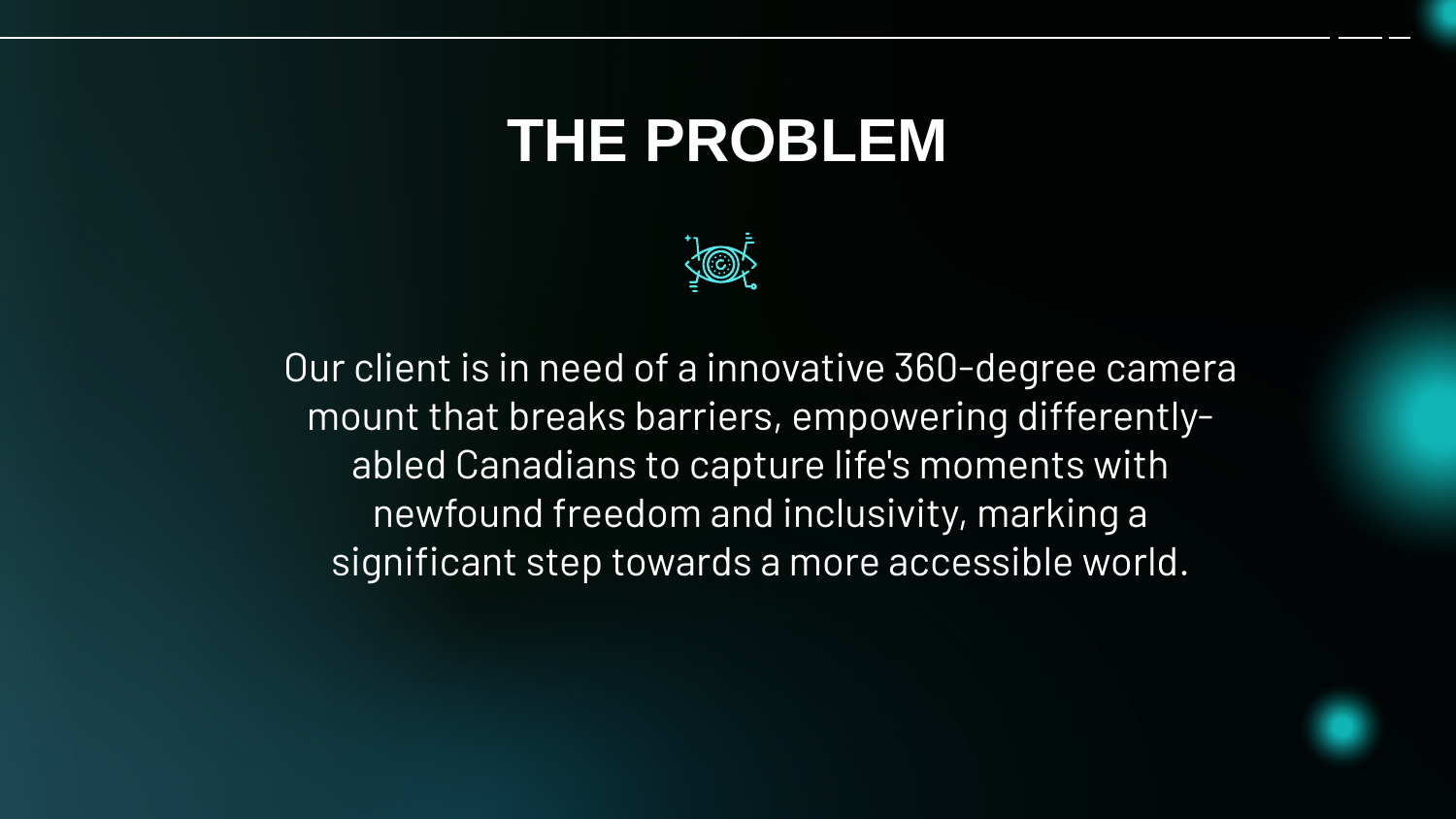

# THE PROBLEM

Our client is in need of a innovative 360-degree camera mount that breaks barriers, empowering differently-abled Canadians to capture life's moments with newfound freedom and inclusivity, marking a significant step towards a more accessible world.